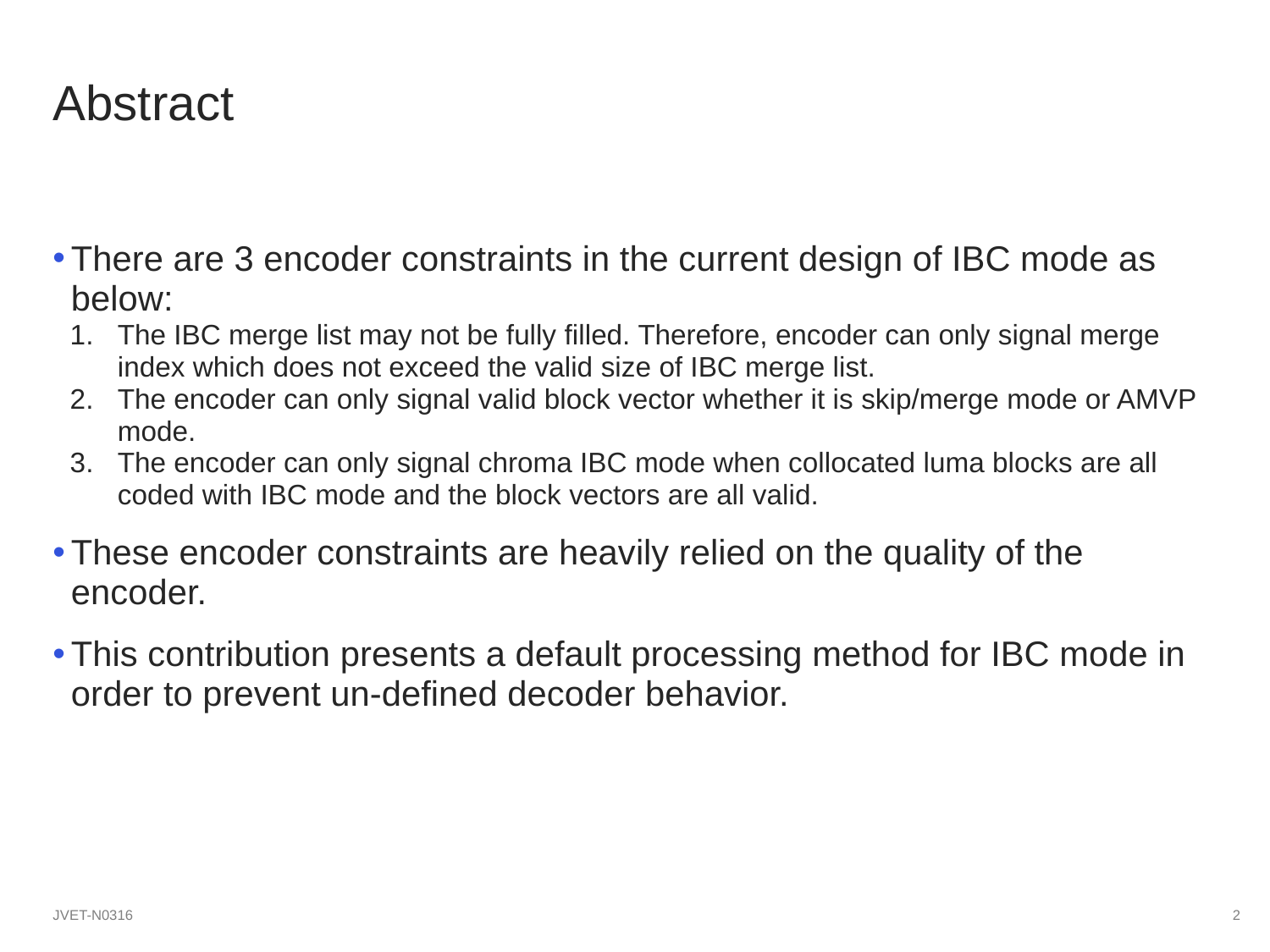

# Abstract
There are 3 encoder constraints in the current design of IBC mode as below:
The IBC merge list may not be fully filled. Therefore, encoder can only signal merge index which does not exceed the valid size of IBC merge list.
The encoder can only signal valid block vector whether it is skip/merge mode or AMVP mode.
The encoder can only signal chroma IBC mode when collocated luma blocks are all coded with IBC mode and the block vectors are all valid.
These encoder constraints are heavily relied on the quality of the encoder.
This contribution presents a default processing method for IBC mode in order to prevent un-defined decoder behavior.

JVET-N0316